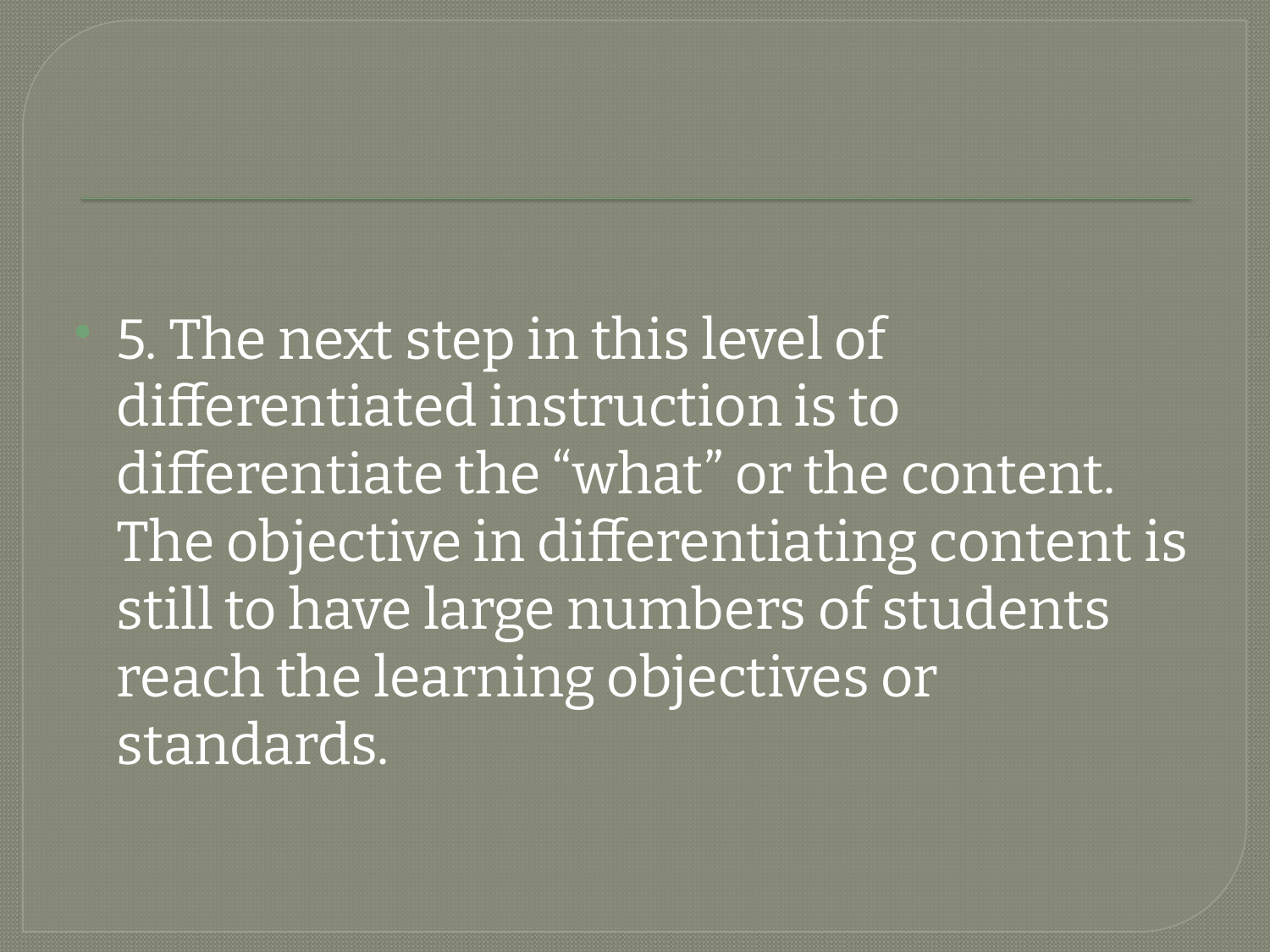

#

5. The next step in this level of differentiated instruction is to differentiate the “what” or the content. The objective in differentiating content is still to have large numbers of students reach the learning objectives or standards.